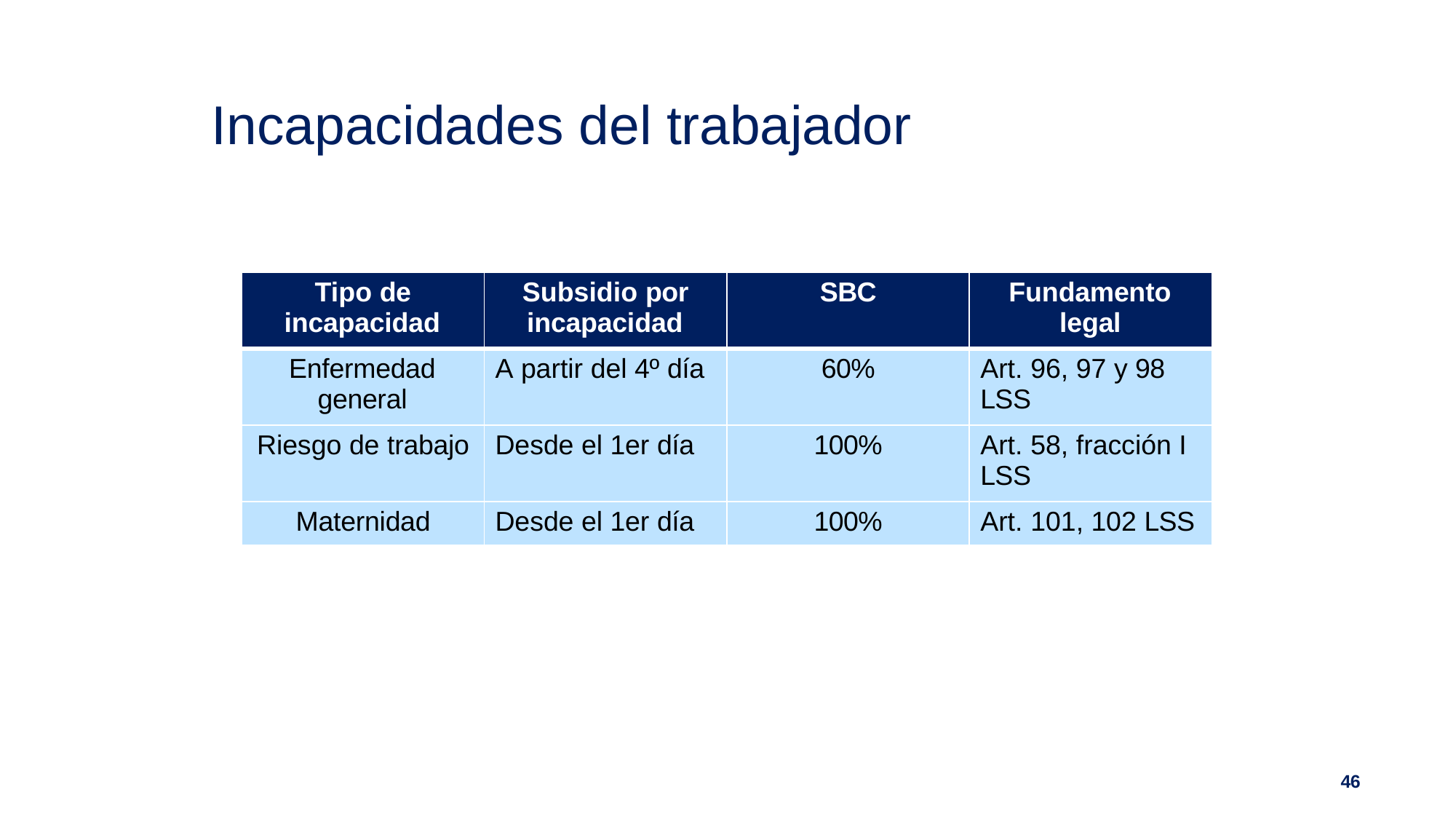

# Incapacidades del trabajador
| Tipo de incapacidad | Subsidio por incapacidad | SBC | Fundamento legal |
| --- | --- | --- | --- |
| Enfermedad general | A partir del 4º día | 60% | Art. 96, 97 y 98 LSS |
| Riesgo de trabajo | Desde el 1er día | 100% | Art. 58, fracción I LSS |
| Maternidad | Desde el 1er día | 100% | Art. 101, 102 LSS |
46